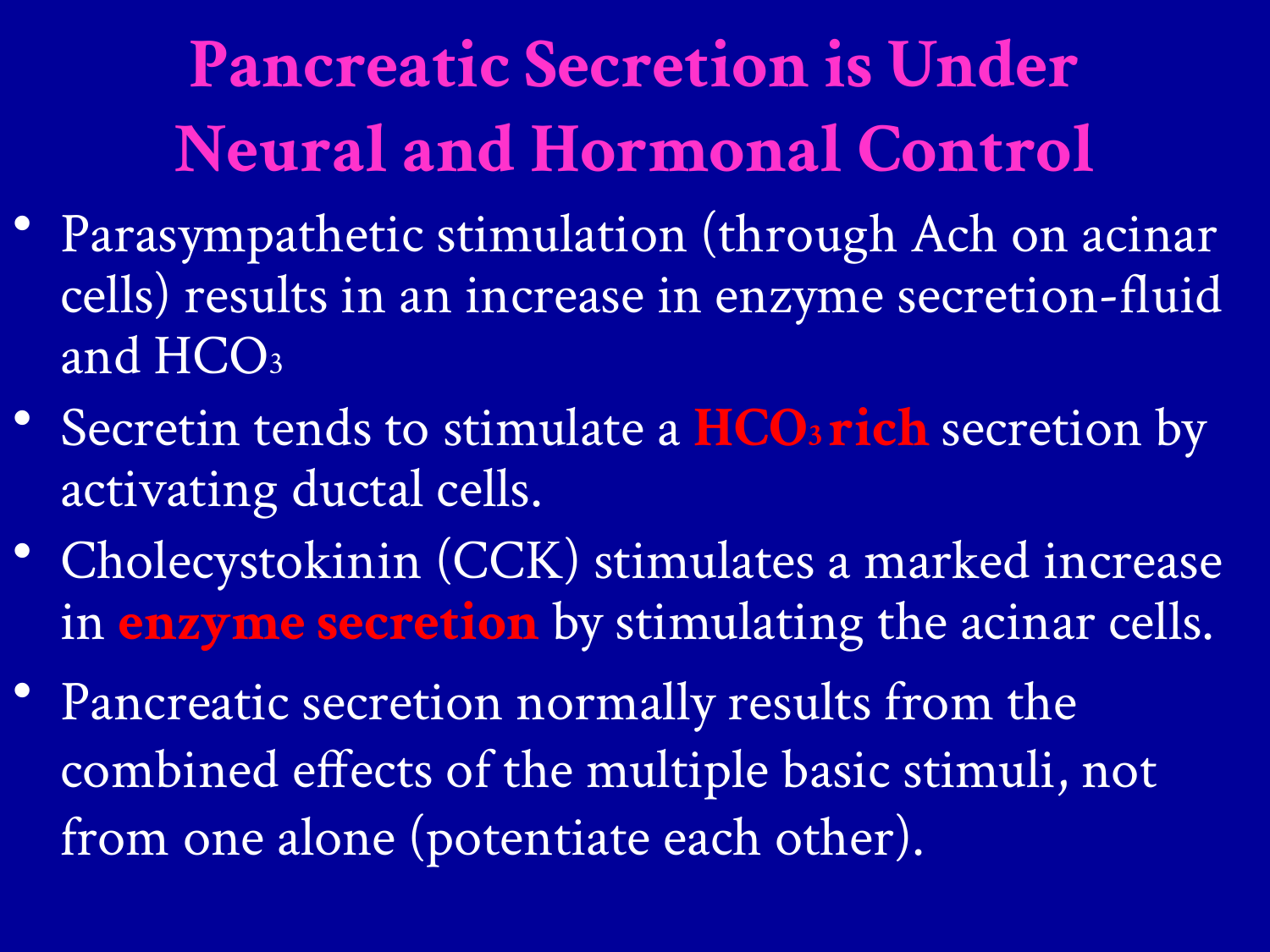

# Pancreatic Secretion is Under Neural and Hormonal Control
Parasympathetic stimulation (through Ach on acinar cells) results in an increase in enzyme secretion-fluid and HCO3
Secretin tends to stimulate a HCO3 rich secretion by activating ductal cells.
Cholecystokinin (CCK) stimulates a marked increase in enzyme secretion by stimulating the acinar cells.
Pancreatic secretion normally results from the combined effects of the multiple basic stimuli, not from one alone (potentiate each other).